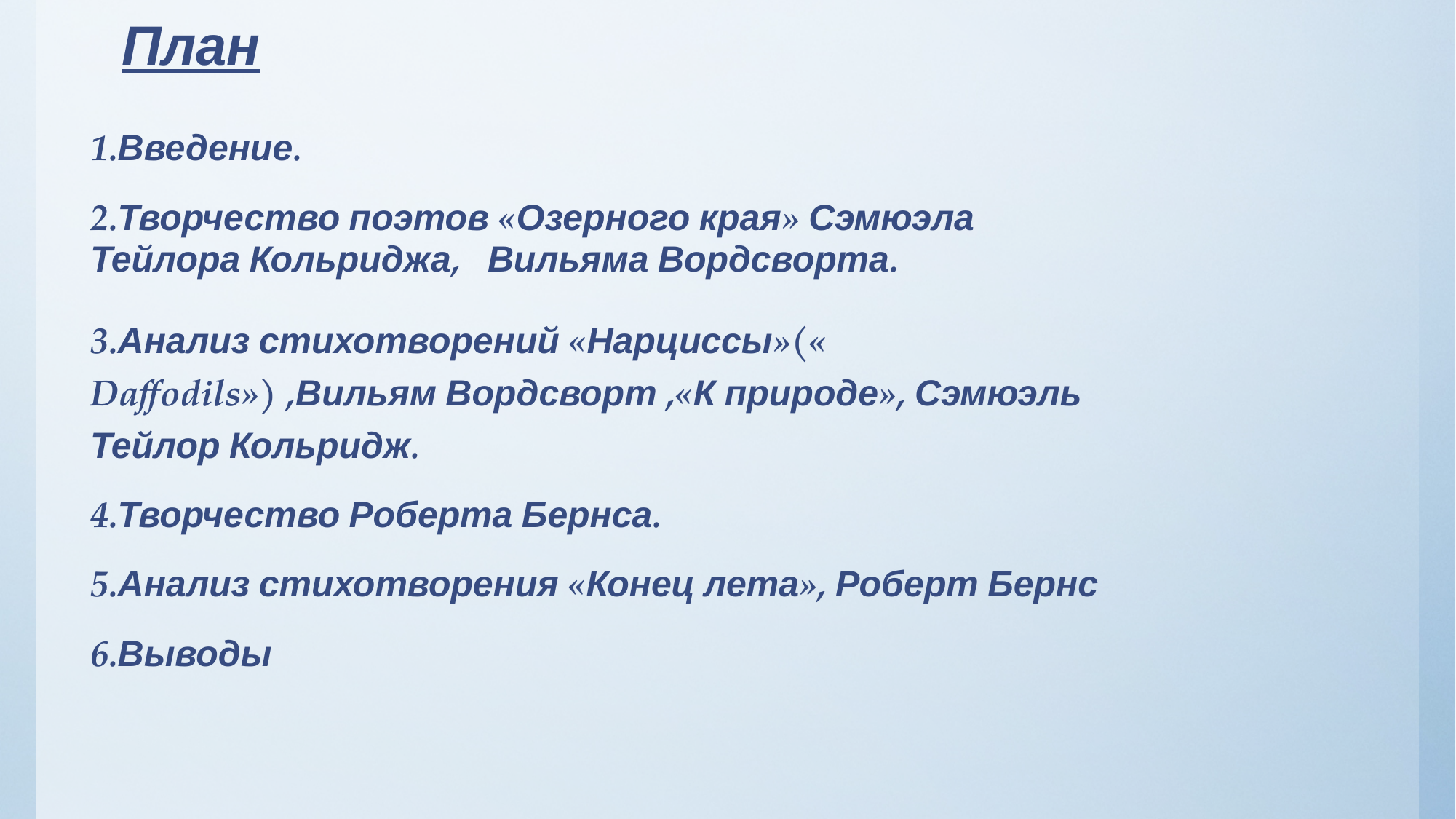

# План

Введение.
Творчество поэтов «Озерного края» Сэмюэла Тейлора Кольриджа,   Вильяма Вордсворта.
Анализ стихотворений «Нарциссы»(« Daffodils») ,Вильям Вордсворт ,«К природе», Сэмюэль Тейлор Кольридж.
Творчество Роберта Бернса.
Анализ стихотворения «Конец лета», Роберт Бернс
Выводы